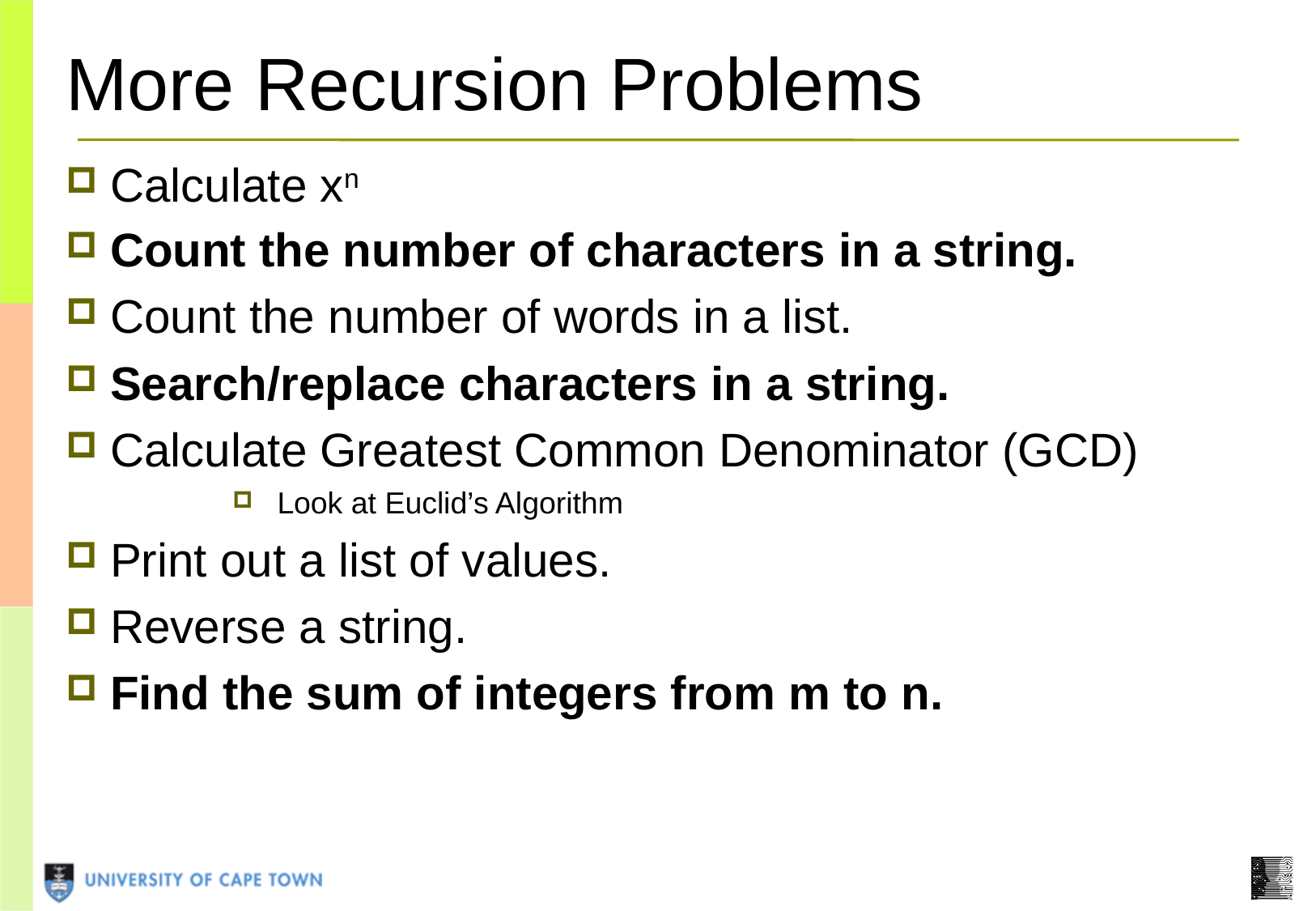

More Recursion Problems
Calculate xn
Count the number of characters in a string.
Count the number of words in a list.
Search/replace characters in a string.
Calculate Greatest Common Denominator (GCD)
Look at Euclid’s Algorithm
Print out a list of values.
Reverse a string.
Find the sum of integers from m to n.